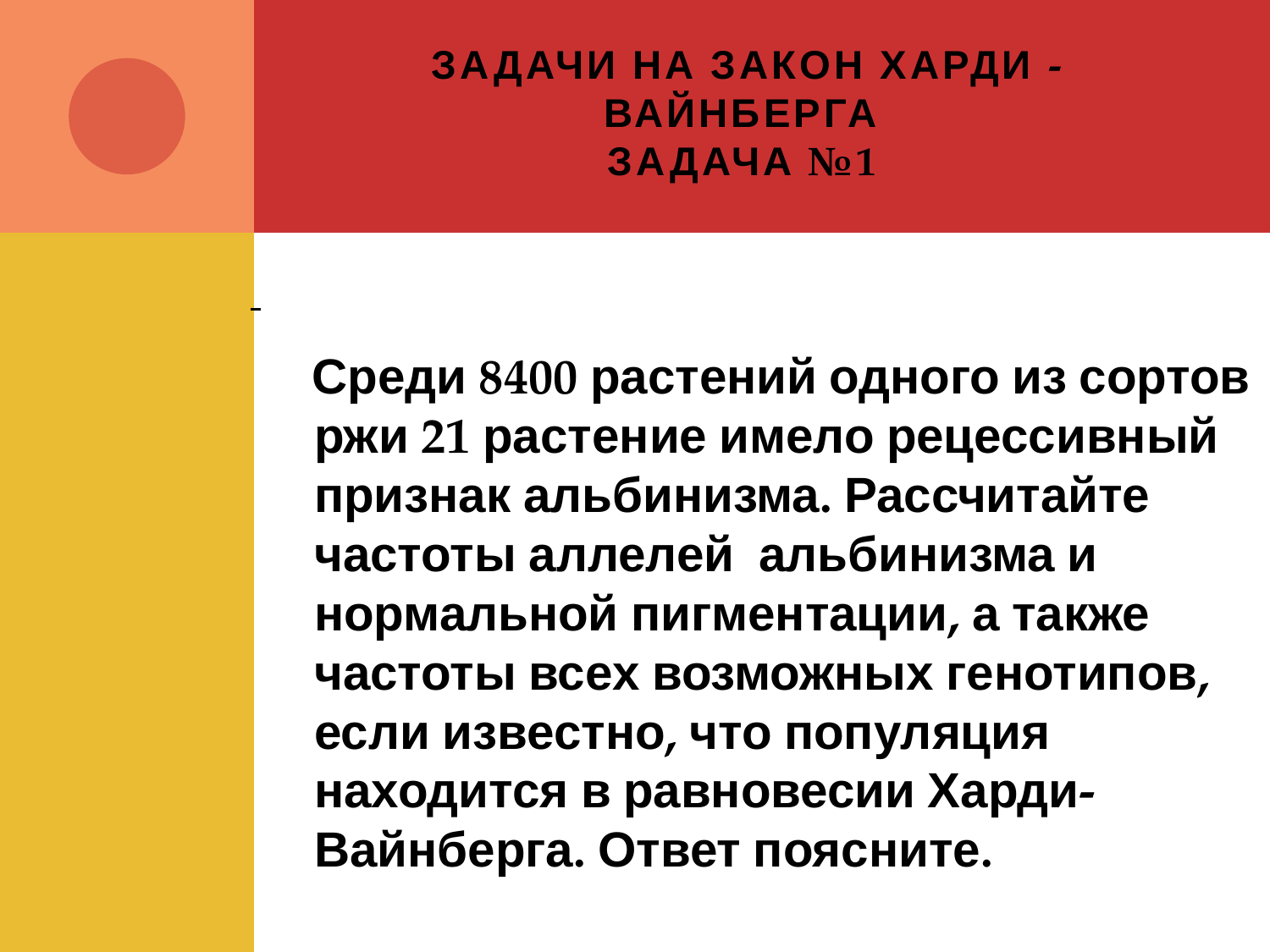

# Задачи на закон Харди - Вайнберга задача №1

     Среди 8400 растений одного из сортов ржи 21 растение имело рецессивный признак альбинизма. Рассчитайте частоты аллелей  альбинизма и нормальной пигментации, а также частоты всех возможных генотипов, если известно, что популяция находится в равновесии Харди-Вайнберга. Ответ поясните.